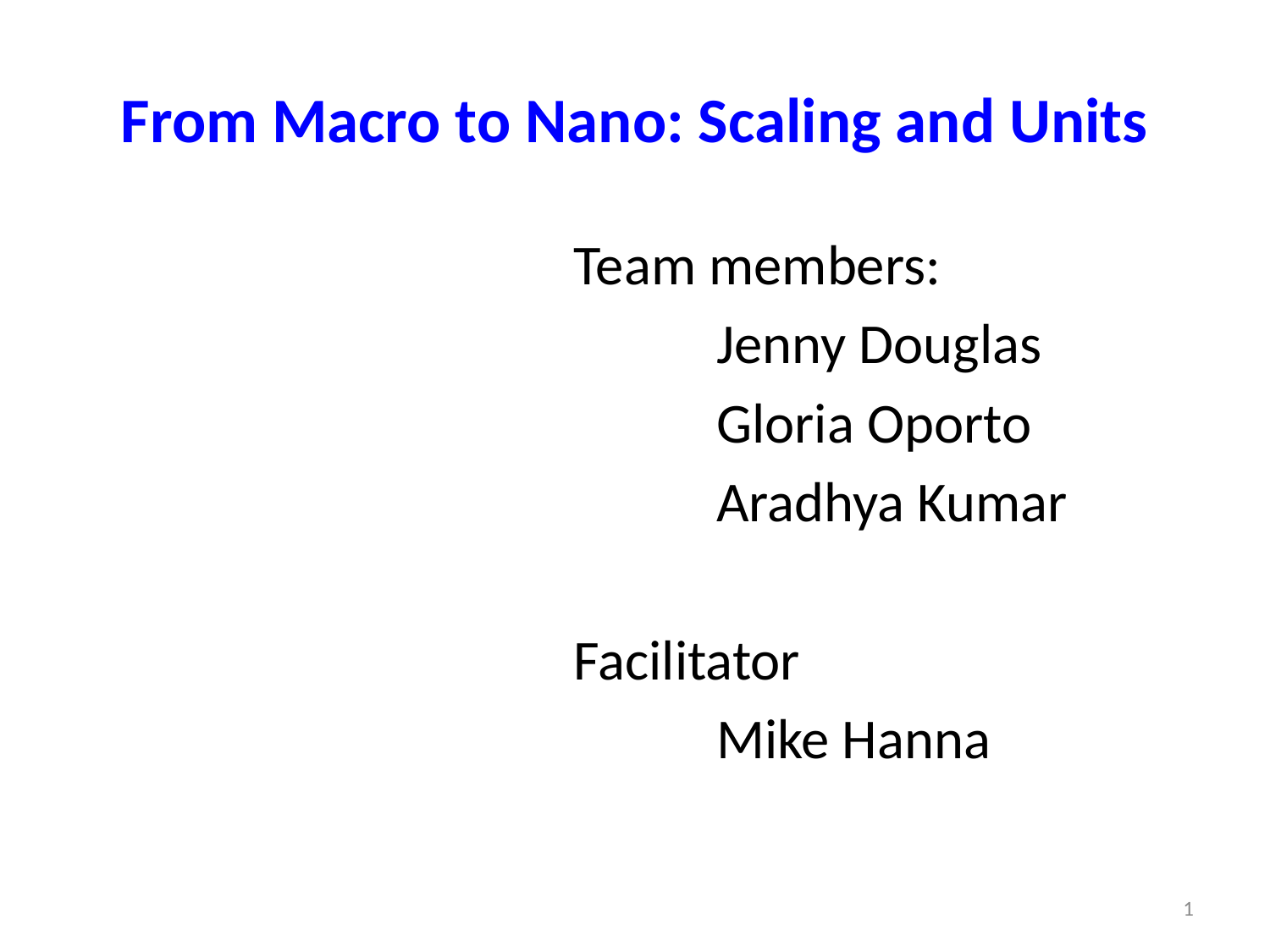

# From Macro to Nano: Scaling and Units
Team members:
Jenny Douglas
Gloria Oporto
Aradhya Kumar

Facilitator
Mike Hanna
1